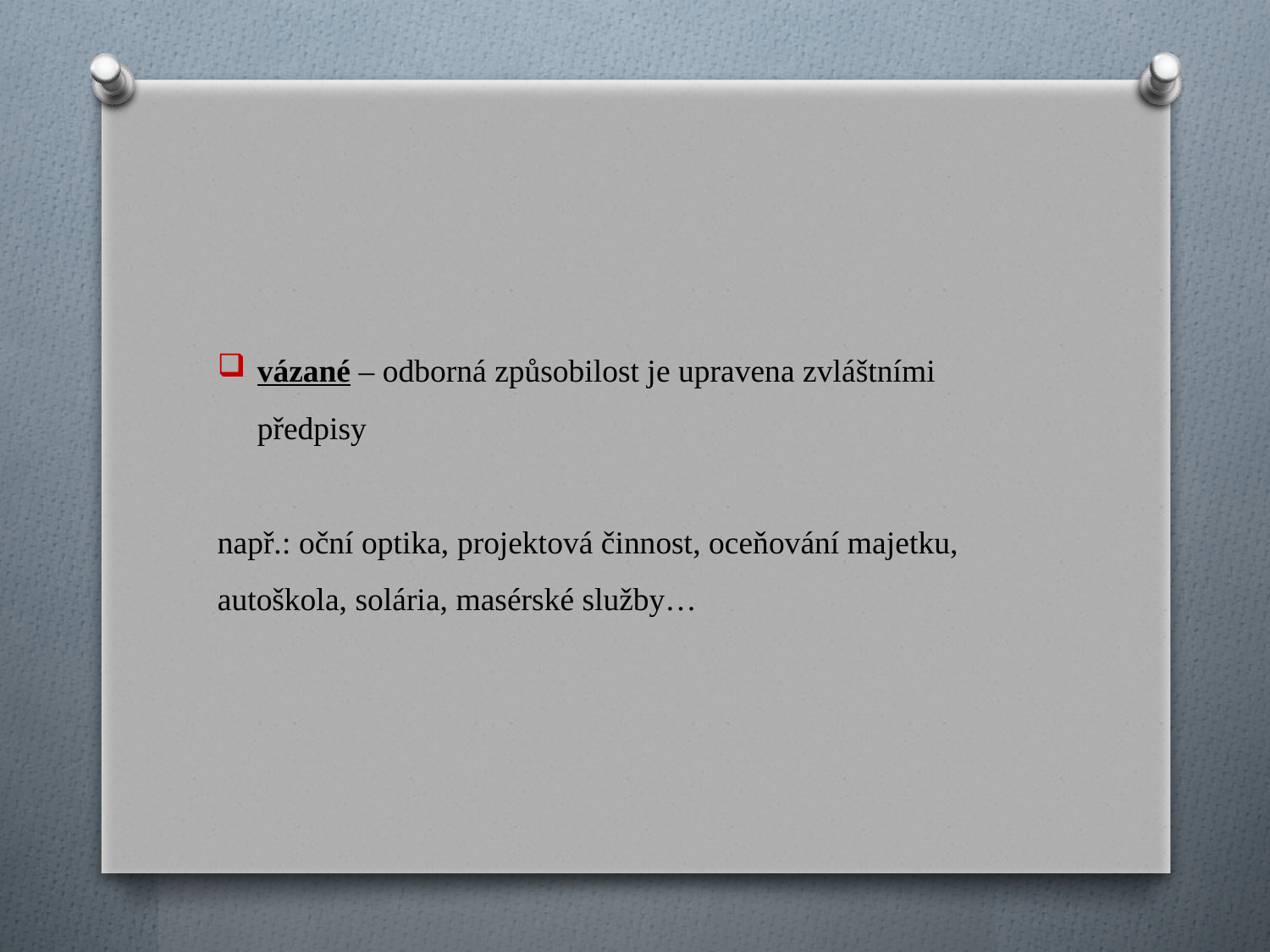

vázané – odborná způsobilost je upravena zvláštními předpisy

např.: oční optika, projektová činnost, oceňování majetku, autoškola, solária, masérské služby…